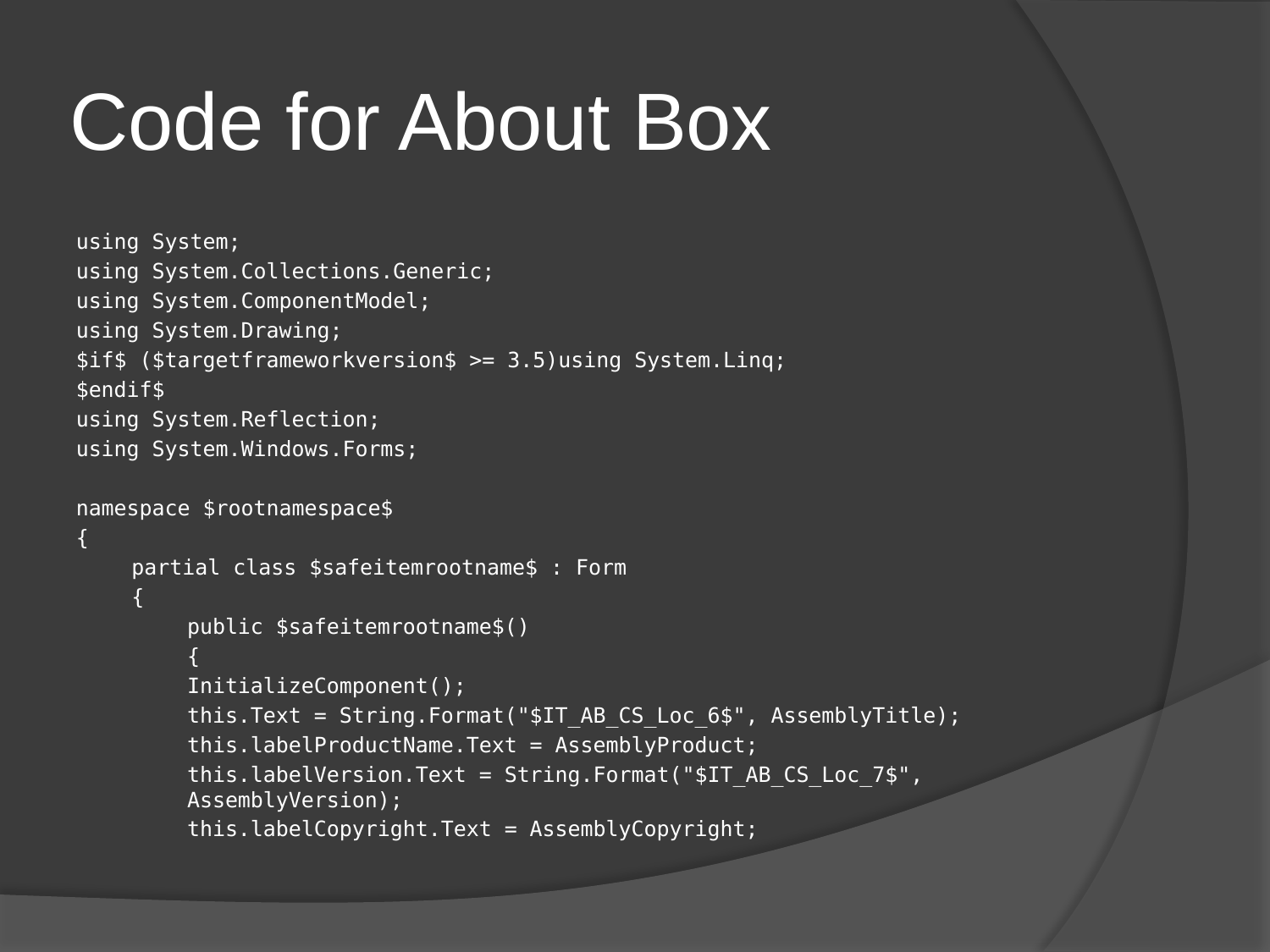

# Code for About Box
using System;
using System.Collections.Generic;
using System.ComponentModel;
using System.Drawing;
$if$ ($targetframeworkversion$ >= 3.5)using System.Linq;
$endif$
using System.Reflection;
using System.Windows.Forms;

namespace $rootnamespace$
{
partial class $safeitemrootname$ : Form
{
public $safeitemrootname$()
{
InitializeComponent();
this.Text = String.Format("$IT_AB_CS_Loc_6$", AssemblyTitle);
this.labelProductName.Text = AssemblyProduct;
this.labelVersion.Text = String.Format("$IT_AB_CS_Loc_7$", AssemblyVersion);
this.labelCopyright.Text = AssemblyCopyright;